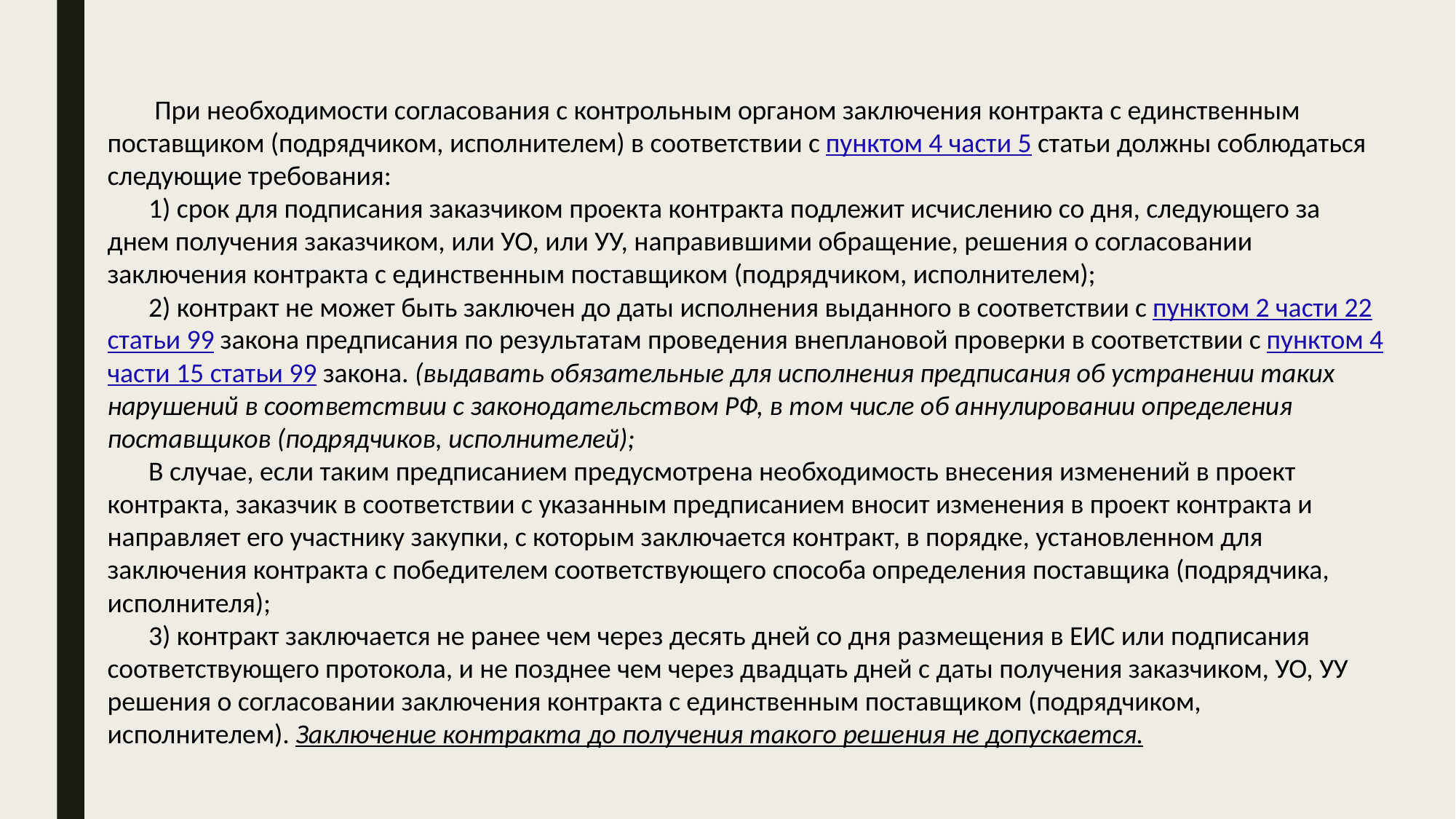

При необходимости согласования с контрольным органом заключения контракта с единственным поставщиком (подрядчиком, исполнителем) в соответствии с пунктом 4 части 5 статьи должны соблюдаться следующие требования:
1) срок для подписания заказчиком проекта контракта подлежит исчислению со дня, следующего за днем получения заказчиком, или УО, или УУ, направившими обращение, решения о согласовании заключения контракта с единственным поставщиком (подрядчиком, исполнителем);
2) контракт не может быть заключен до даты исполнения выданного в соответствии с пунктом 2 части 22 статьи 99 закона предписания по результатам проведения внеплановой проверки в соответствии с пунктом 4 части 15 статьи 99 закона. (выдавать обязательные для исполнения предписания об устранении таких нарушений в соответствии с законодательством РФ, в том числе об аннулировании определения поставщиков (подрядчиков, исполнителей);
В случае, если таким предписанием предусмотрена необходимость внесения изменений в проект контракта, заказчик в соответствии с указанным предписанием вносит изменения в проект контракта и направляет его участнику закупки, с которым заключается контракт, в порядке, установленном для заключения контракта с победителем соответствующего способа определения поставщика (подрядчика, исполнителя);
3) контракт заключается не ранее чем через десять дней со дня размещения в ЕИС или подписания соответствующего протокола, и не позднее чем через двадцать дней с даты получения заказчиком, УО, УУ решения о согласовании заключения контракта с единственным поставщиком (подрядчиком, исполнителем). Заключение контракта до получения такого решения не допускается.